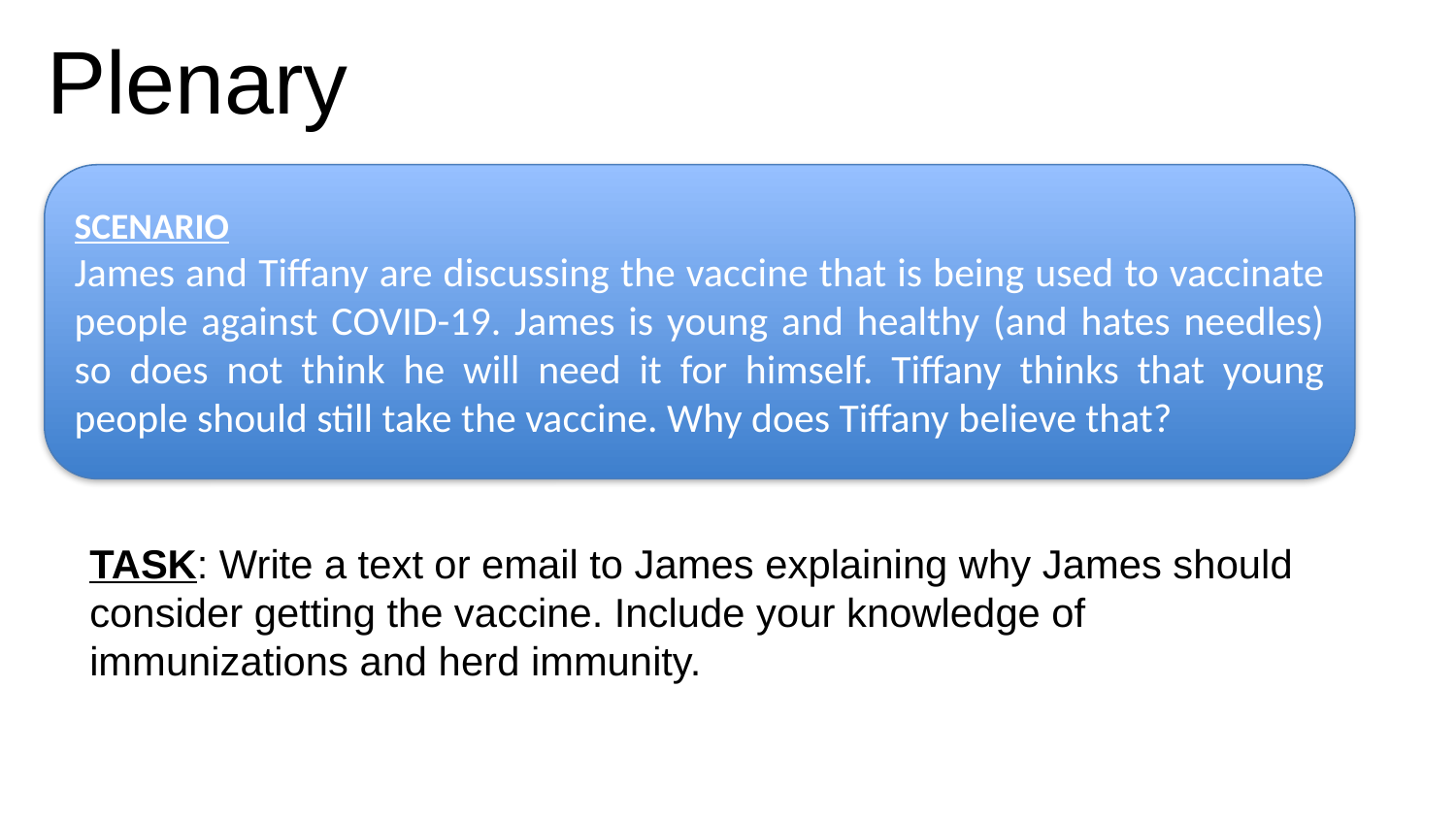

Plenary
SCENARIO
James and Tiffany are discussing the vaccine that is being used to vaccinate people against COVID-19. James is young and healthy (and hates needles) so does not think he will need it for himself. Tiffany thinks that young people should still take the vaccine. Why does Tiffany believe that?
TASK: Write a text or email to James explaining why James should consider getting the vaccine. Include your knowledge of immunizations and herd immunity.